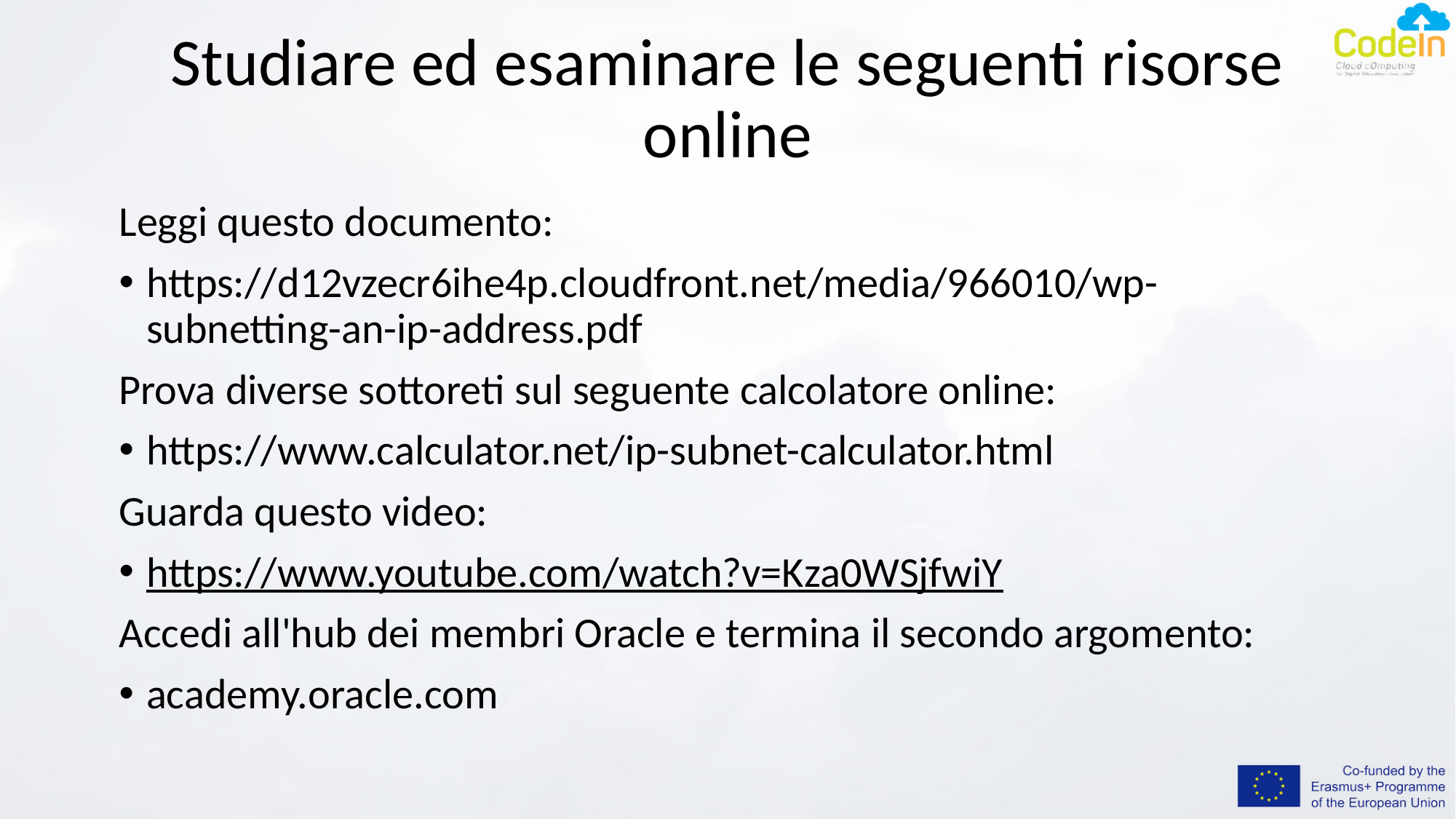

# Studiare ed esaminare le seguenti risorse online
Leggi questo documento:
https://d12vzecr6ihe4p.cloudfront.net/media/966010/wp-subnetting-an-ip-address.pdf
Prova diverse sottoreti sul seguente calcolatore online:
https://www.calculator.net/ip-subnet-calculator.html
Guarda questo video:
https://www.youtube.com/watch?v=Kza0WSjfwiY
Accedi all'hub dei membri Oracle e termina il secondo argomento:
academy.oracle.com